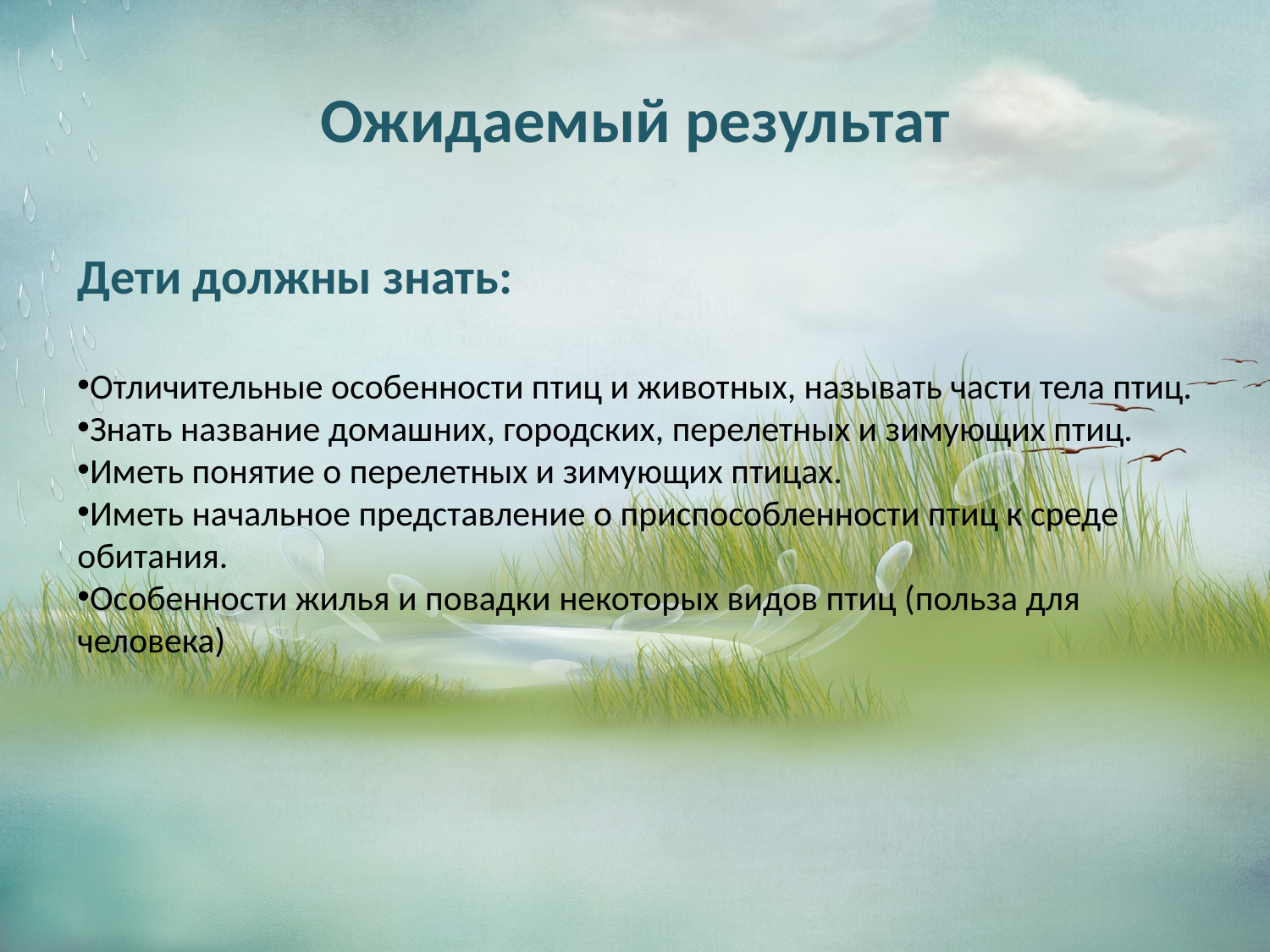

# Ожидаемый результат
Дети должны знать:

Отличительные особенности птиц и животных, называть части тела птиц.
Знать название домашних, городских, перелетных и зимующих птиц.
Иметь понятие о перелетных и зимующих птицах.
Иметь начальное представление о приспособленности птиц к среде обитания.
Особенности жилья и повадки некоторых видов птиц (польза для человека)